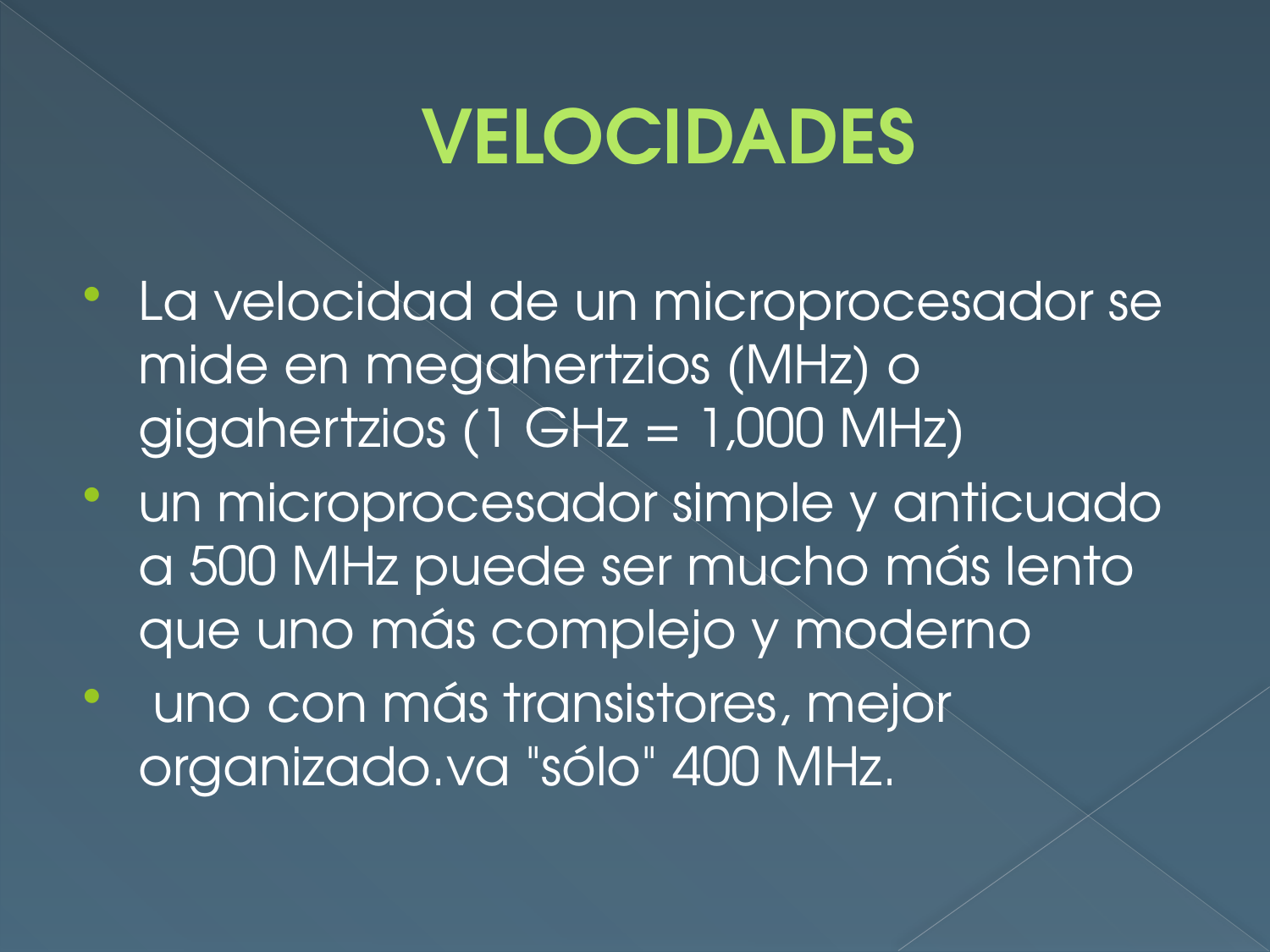

# VELOCIDADES
La velocidad de un microprocesador se mide en megahertzios (MHz) o gigahertzios (1 GHz = 1,000 MHz)
un microprocesador simple y anticuado a 500 MHz puede ser mucho más lento que uno más complejo y moderno
 uno con más transistores, mejor organizado.va "sólo" 400 MHz.